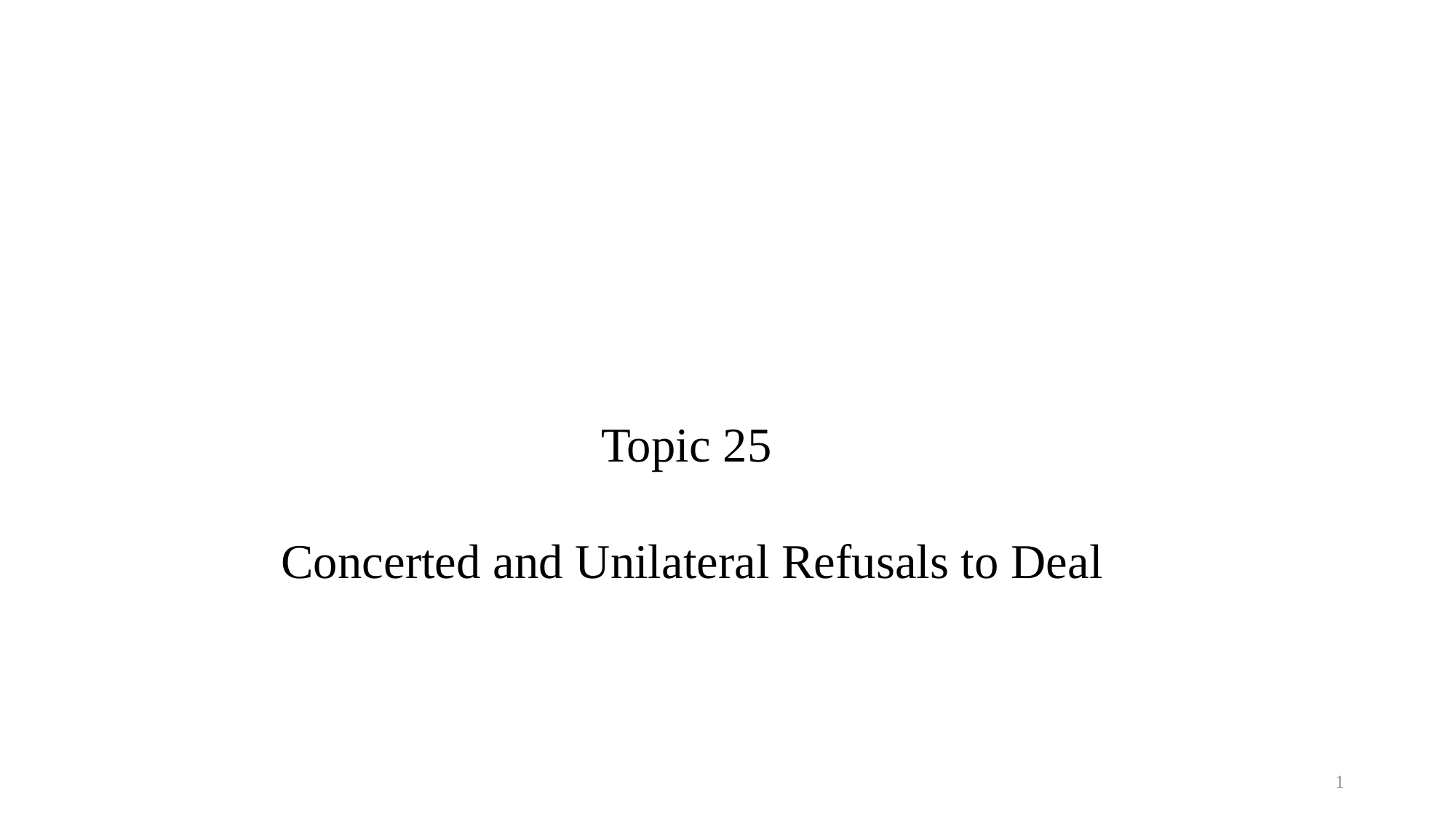

# Topic 25 Concerted and Unilateral Refusals to Deal
1